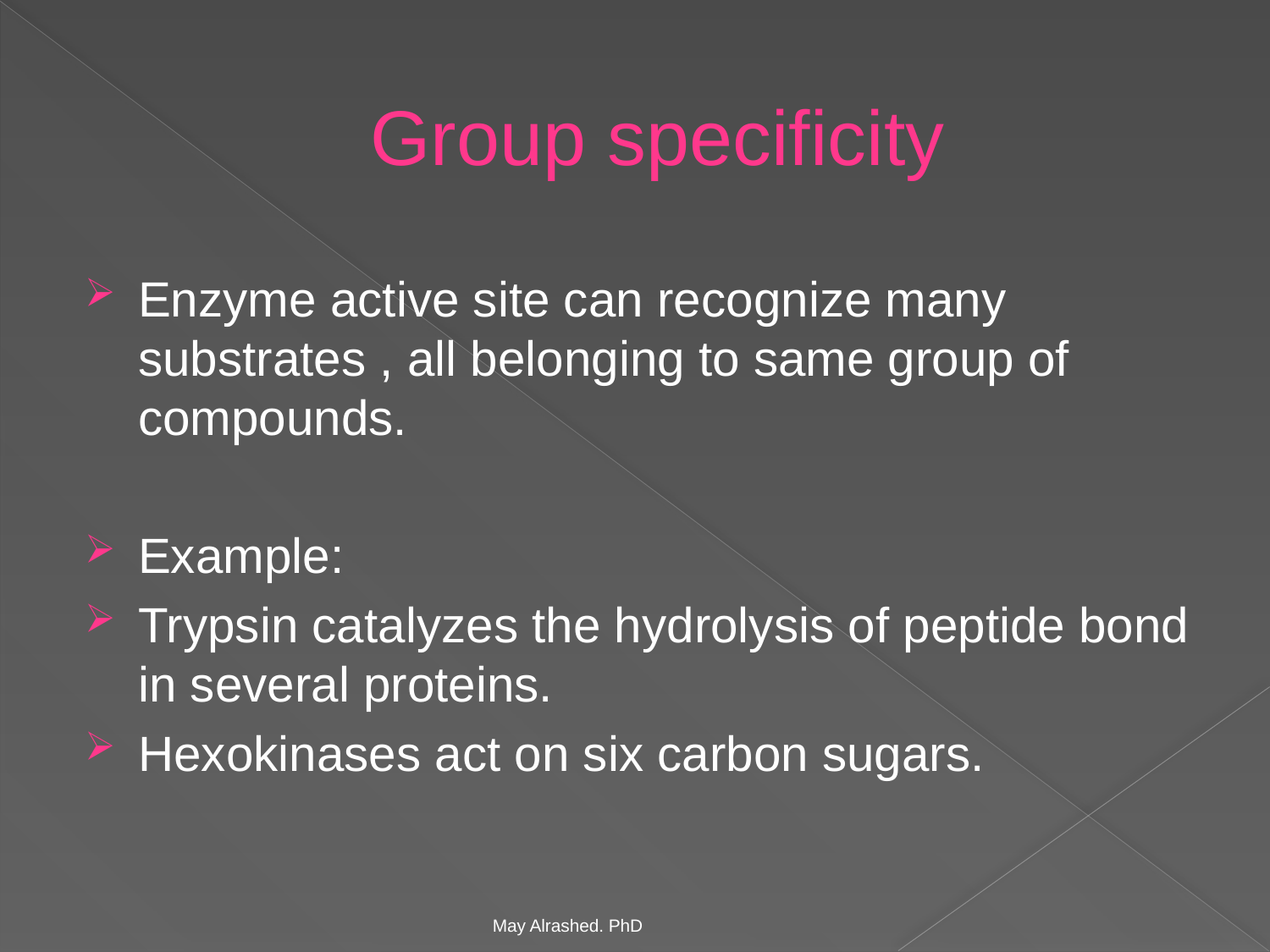

# Group specificity
Enzyme active site can recognize many substrates , all belonging to same group of compounds.

Example:
Trypsin catalyzes the hydrolysis of peptide bond in several proteins.
Hexokinases act on six carbon sugars.

May Alrashed. PhD